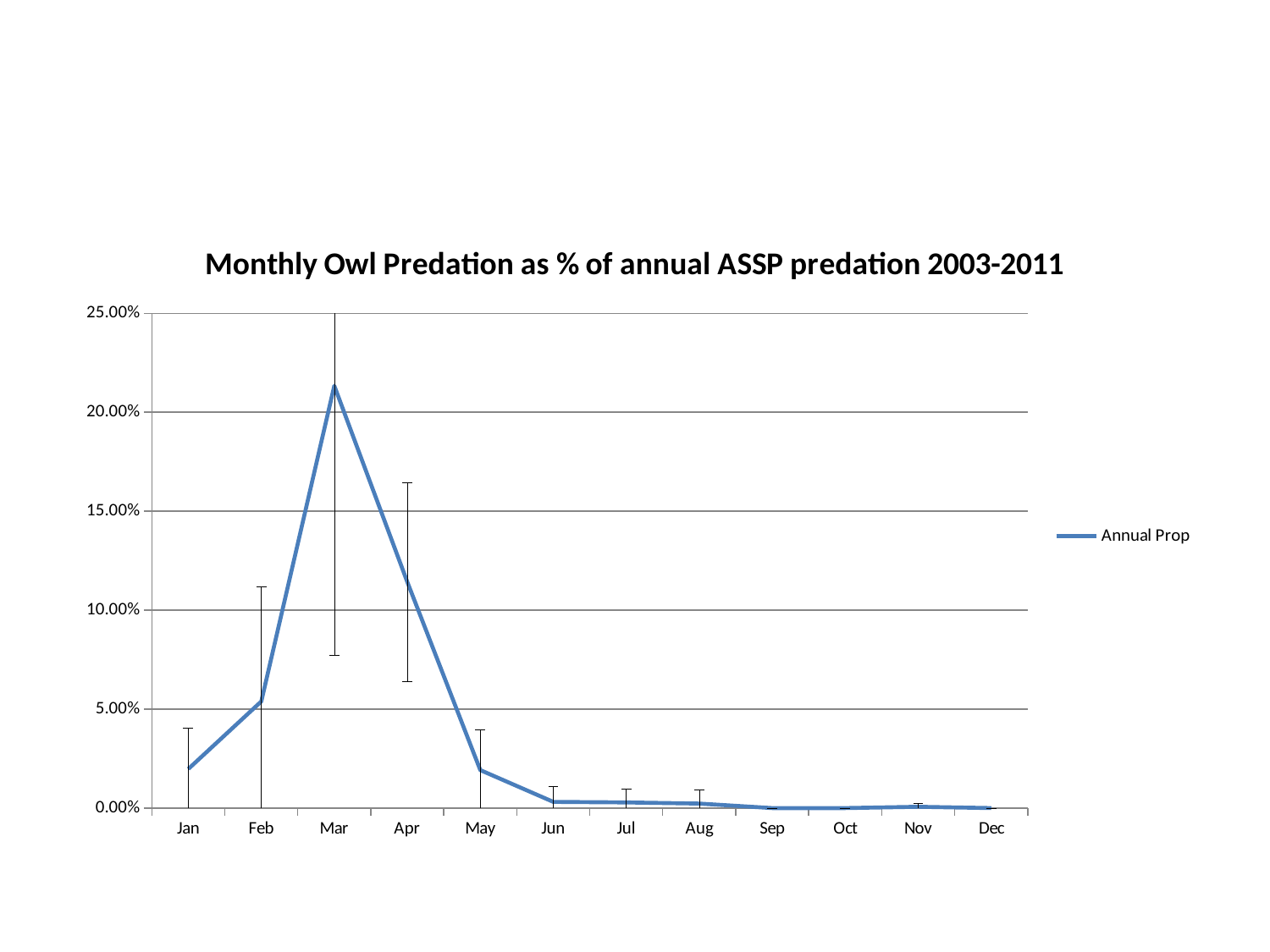

#

### Chart: Monthly Owl Predation as % of annual ASSP predation 2003-2011

| Category | Annual Prop |
|---|---|
| Jan | 0.019740645263093732 |
| Feb | 0.05388323248955728 |
| Mar | 0.21341956895077951 |
| Apr | 0.1142566558145398 |
| May | 0.019177433058034567 |
| Jun | 0.0031148587179382734 |
| Jul | 0.0028432789350627988 |
| Aug | 0.0022675736961451243 |
| Sep | 0.0 |
| Oct | 0.0 |
| Nov | 0.0006349206349206349 |
| Dec | 0.0 |